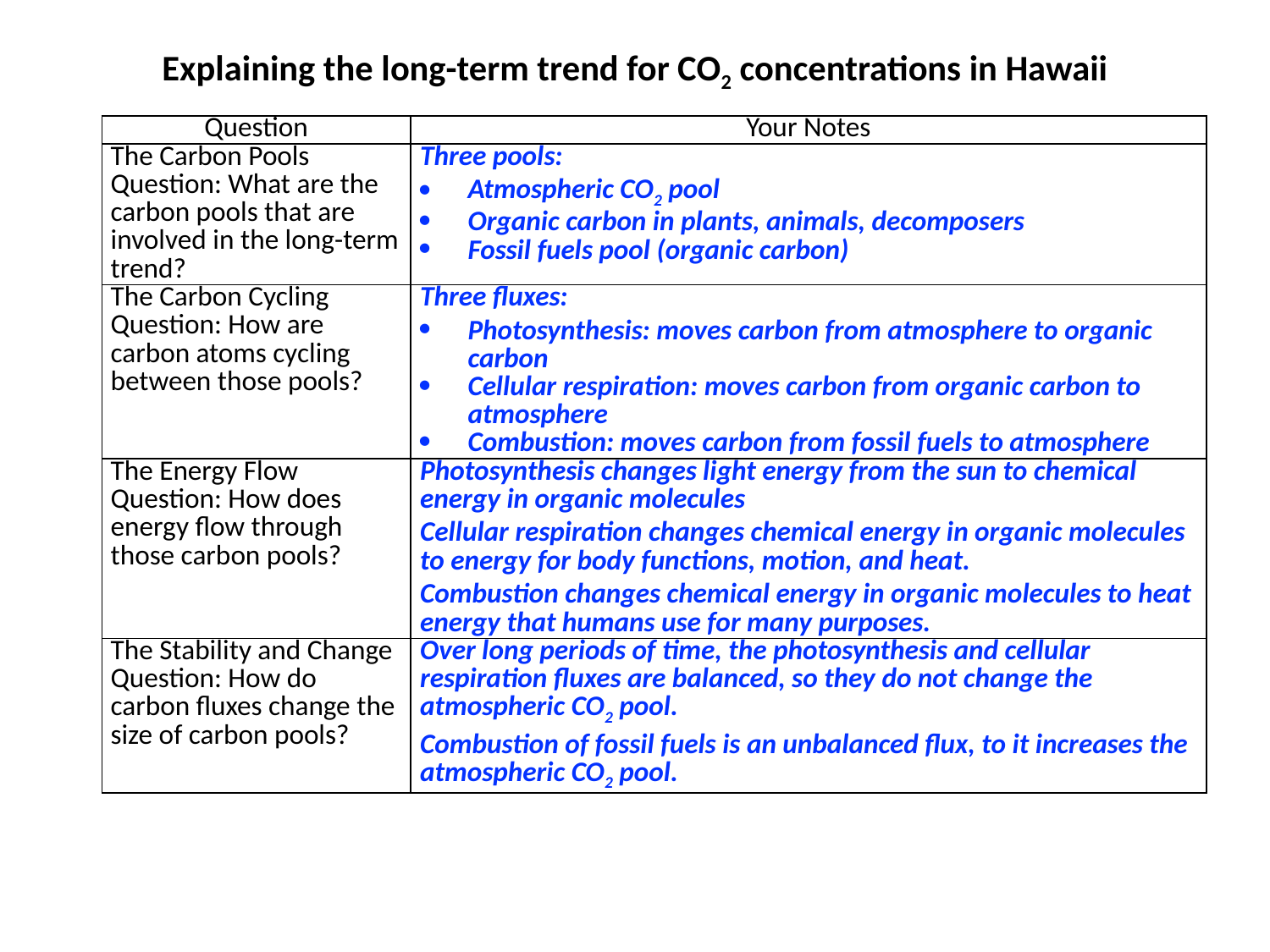

# Explaining the long-term trend for CO2 concentrations in Hawaii
| Question | Your Notes |
| --- | --- |
| The Carbon Pools Question: What are the carbon pools that are involved in the long-term trend? | Three pools: Atmospheric CO2 pool Organic carbon in plants, animals, decomposers Fossil fuels pool (organic carbon) |
| The Carbon Cycling Question: How are carbon atoms cycling between those pools? | Three fluxes: Photosynthesis: moves carbon from atmosphere to organic carbon Cellular respiration: moves carbon from organic carbon to atmosphere Combustion: moves carbon from fossil fuels to atmosphere |
| The Energy Flow Question: How does energy flow through those carbon pools? | Photosynthesis changes light energy from the sun to chemical energy in organic molecules Cellular respiration changes chemical energy in organic molecules to energy for body functions, motion, and heat. Combustion changes chemical energy in organic molecules to heat energy that humans use for many purposes. |
| The Stability and Change Question: How do carbon fluxes change the size of carbon pools? | Over long periods of time, the photosynthesis and cellular respiration fluxes are balanced, so they do not change the atmospheric CO2 pool. Combustion of fossil fuels is an unbalanced flux, to it increases the atmospheric CO2 pool. |